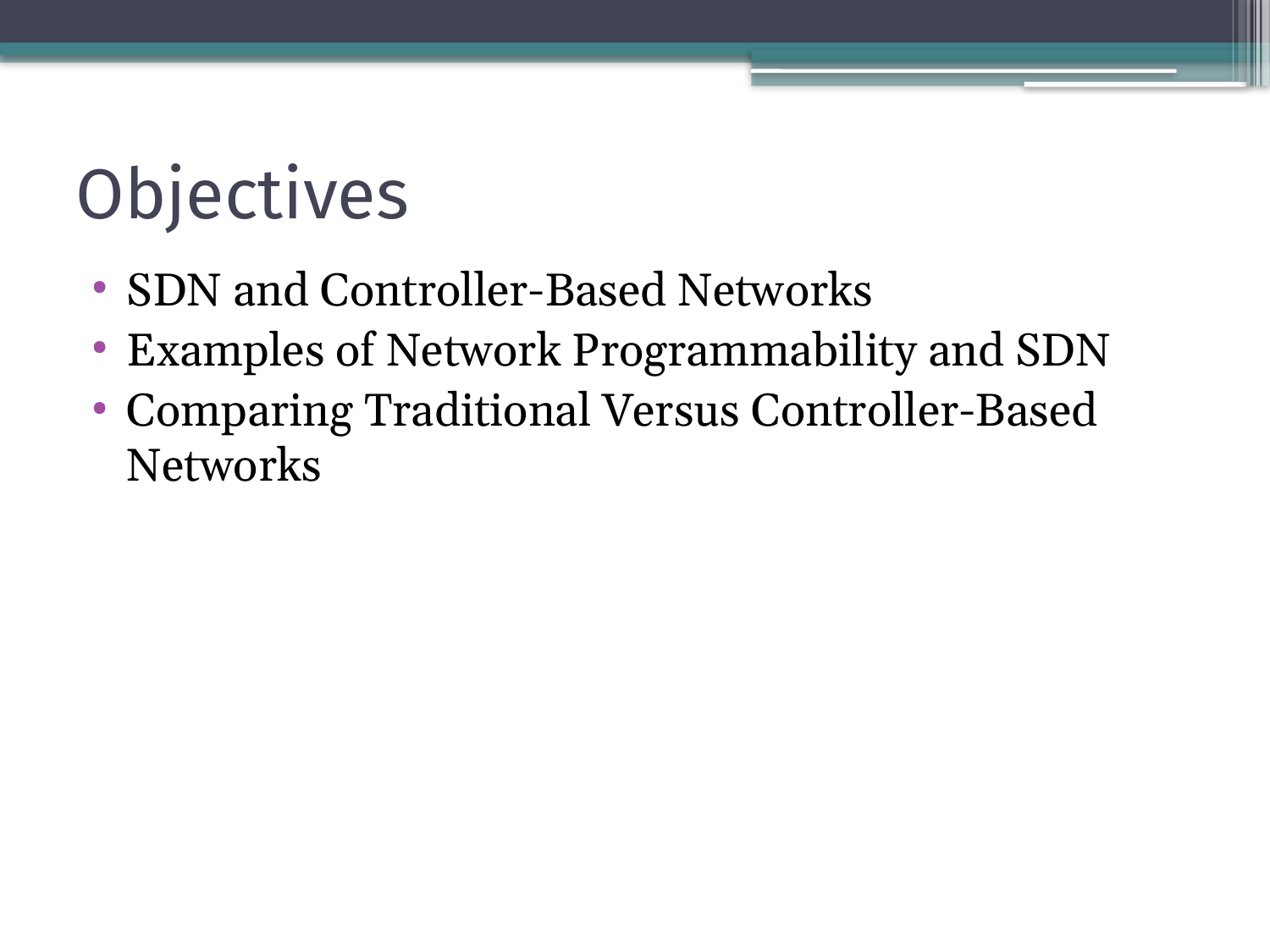

# Objectives
SDN and Controller-Based Networks
Examples of Network Programmability and SDN
Comparing Traditional Versus Controller-Based Networks